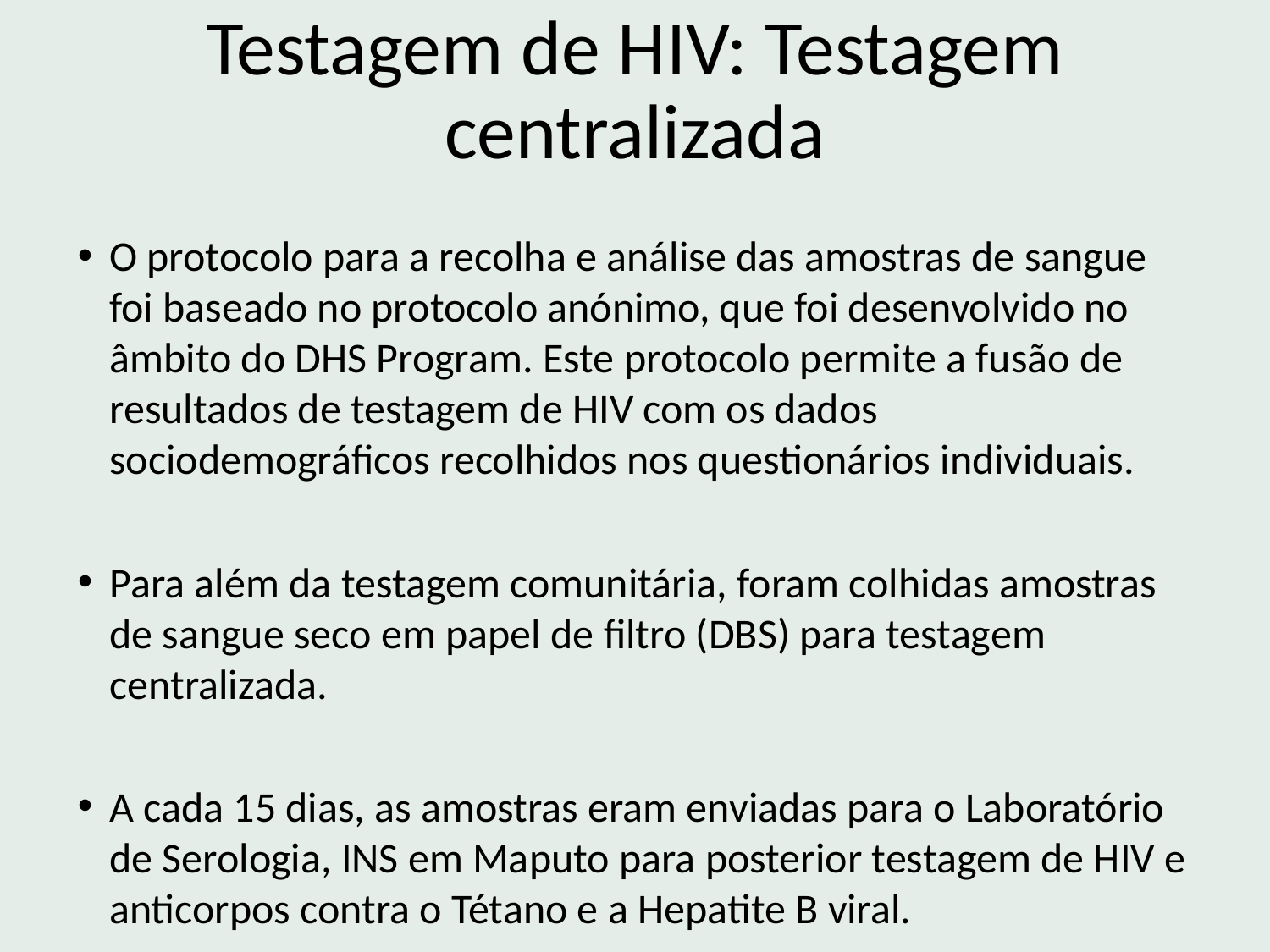

# Testagem de HIV: Testagem centralizada
O protocolo para a recolha e análise das amostras de sangue foi baseado no protocolo anónimo, que foi desenvolvido no âmbito do DHS Program. Este protocolo permite a fusão de resultados de testagem de HIV com os dados sociodemográficos recolhidos nos questionários individuais.

Para além da testagem comunitária, foram colhidas amostras de sangue seco em papel de filtro (DBS) para testagem centralizada.

A cada 15 dias, as amostras eram enviadas para o Laboratório de Serologia, INS em Maputo para posterior testagem de HIV e anticorpos contra o Tétano e a Hepatite B viral.